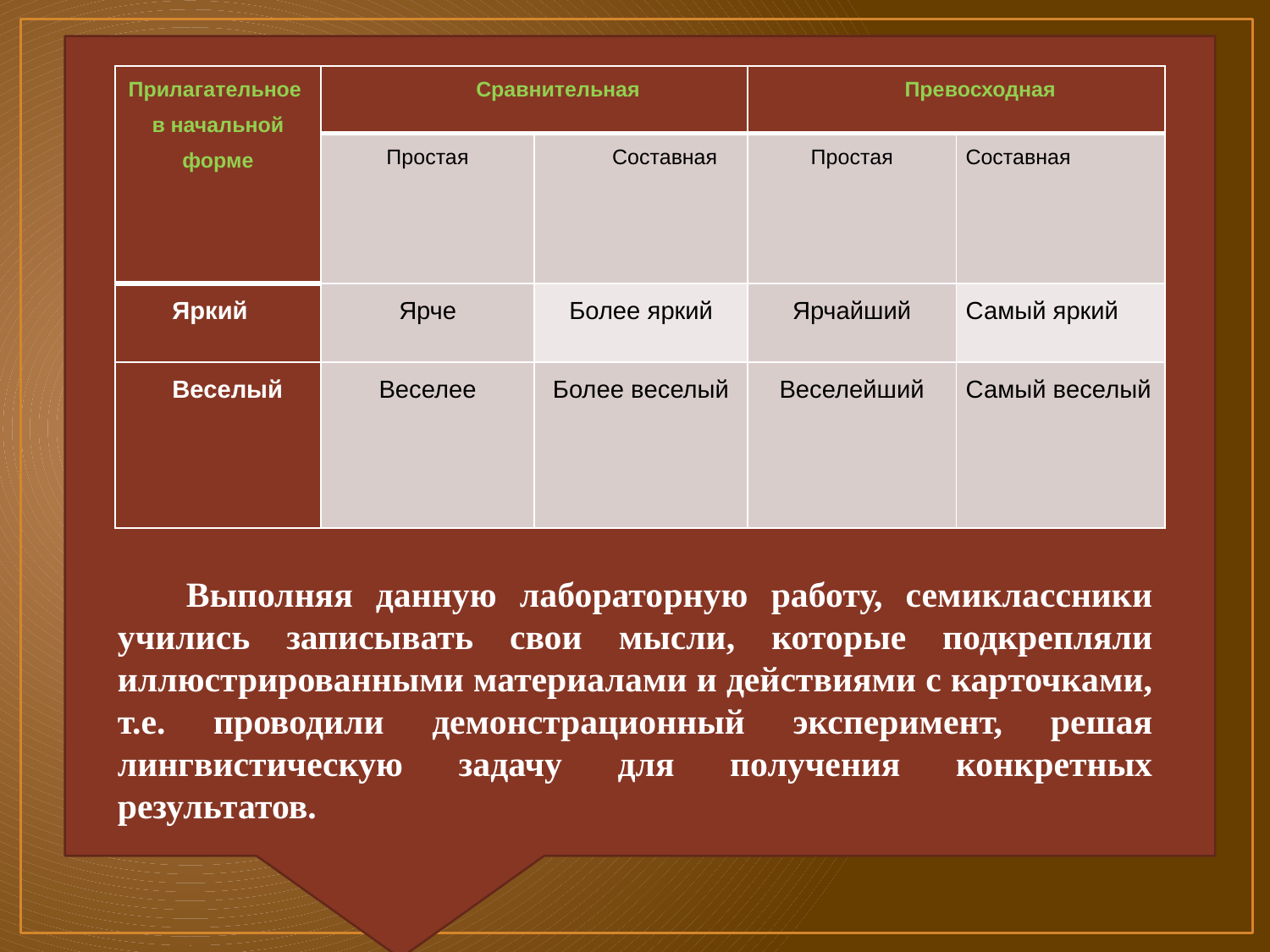

| Прилагательное в начальной форме | Сравнительная |  | Превосходная |  |
| --- | --- | --- | --- | --- |
|  | Простая | Составная | Простая | Составная |
| Яркий | Ярче | Более яркий | Ярчайший | Самый яркий |
| Веселый | Веселее | Более веселый | Веселейший | Самый веселый |
   Выполняя данную лабораторную работу, семиклассники учились записывать свои мысли, которые подкрепляли иллюстрированными материалами и действиями с карточками, т.е. проводили демонстрационный эксперимент, решая лингвистическую задачу для получения конкретных результатов.